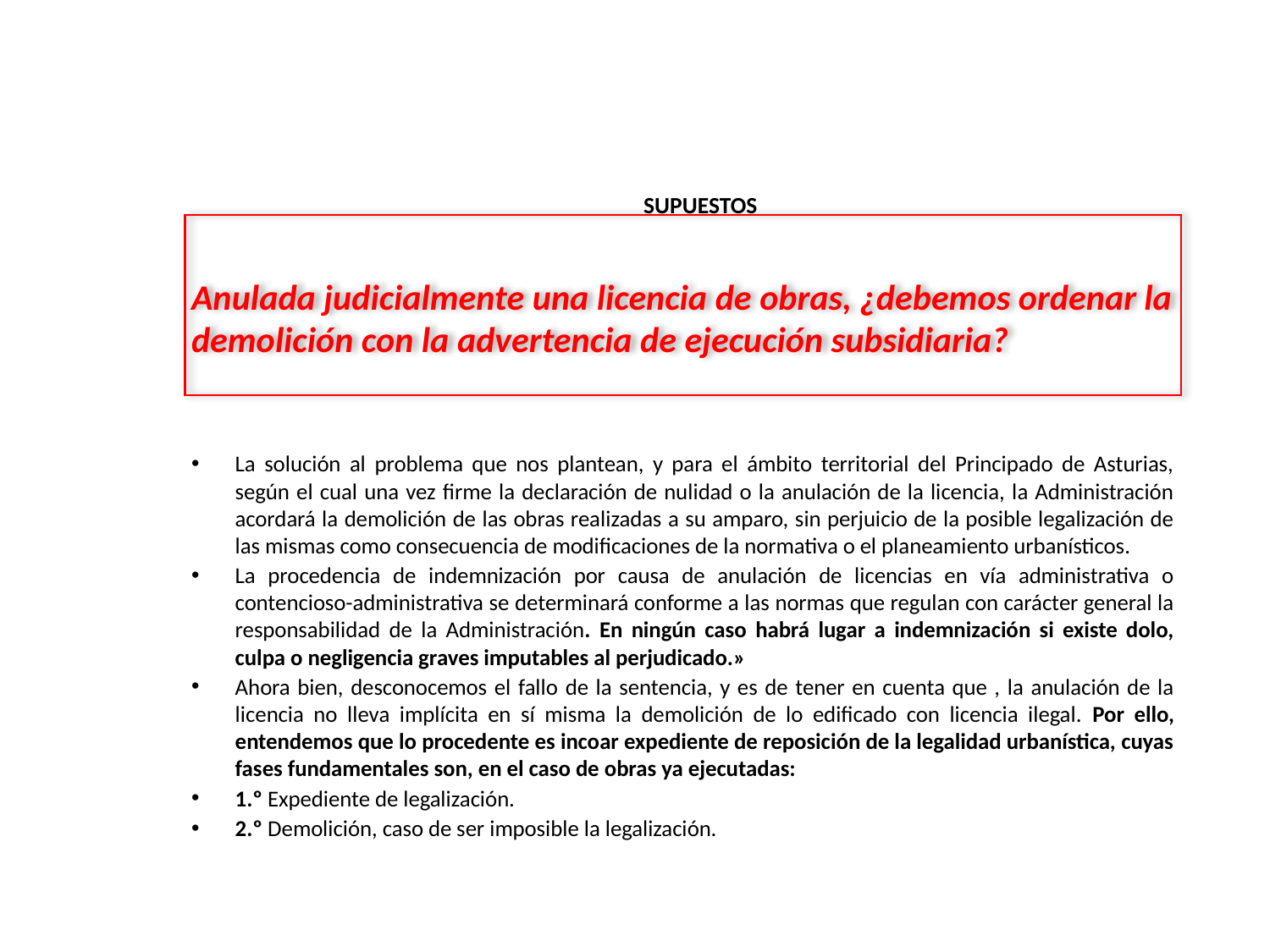

# SUPUESTOS

Anulada judicialmente una licencia de obras, ¿debemos ordenar la demolición con la advertencia de ejecución subsidiaria?

La solución al problema que nos plantean, y para el ámbito territorial del Principado de Asturias, según el cual una vez firme la declaración de nulidad o la anulación de la licencia, la Administración acordará la demolición de las obras realizadas a su amparo, sin perjuicio de la posible legalización de las mismas como consecuencia de modificaciones de la normativa o el planeamiento urbanísticos.
La procedencia de indemnización por causa de anulación de licencias en vía administrativa o contencioso-administrativa se determinará conforme a las normas que regulan con carácter general la responsabilidad de la Administración. En ningún caso habrá lugar a indemnización si existe dolo, culpa o negligencia graves imputables al perjudicado.»
Ahora bien, desconocemos el fallo de la sentencia, y es de tener en cuenta que , la anulación de la licencia no lleva implícita en sí misma la demolición de lo edificado con licencia ilegal. Por ello, entendemos que lo procedente es incoar expediente de reposición de la legalidad urbanística, cuyas fases fundamentales son, en el caso de obras ya ejecutadas:
1.º Expediente de legalización.
2.º Demolición, caso de ser imposible la legalización.